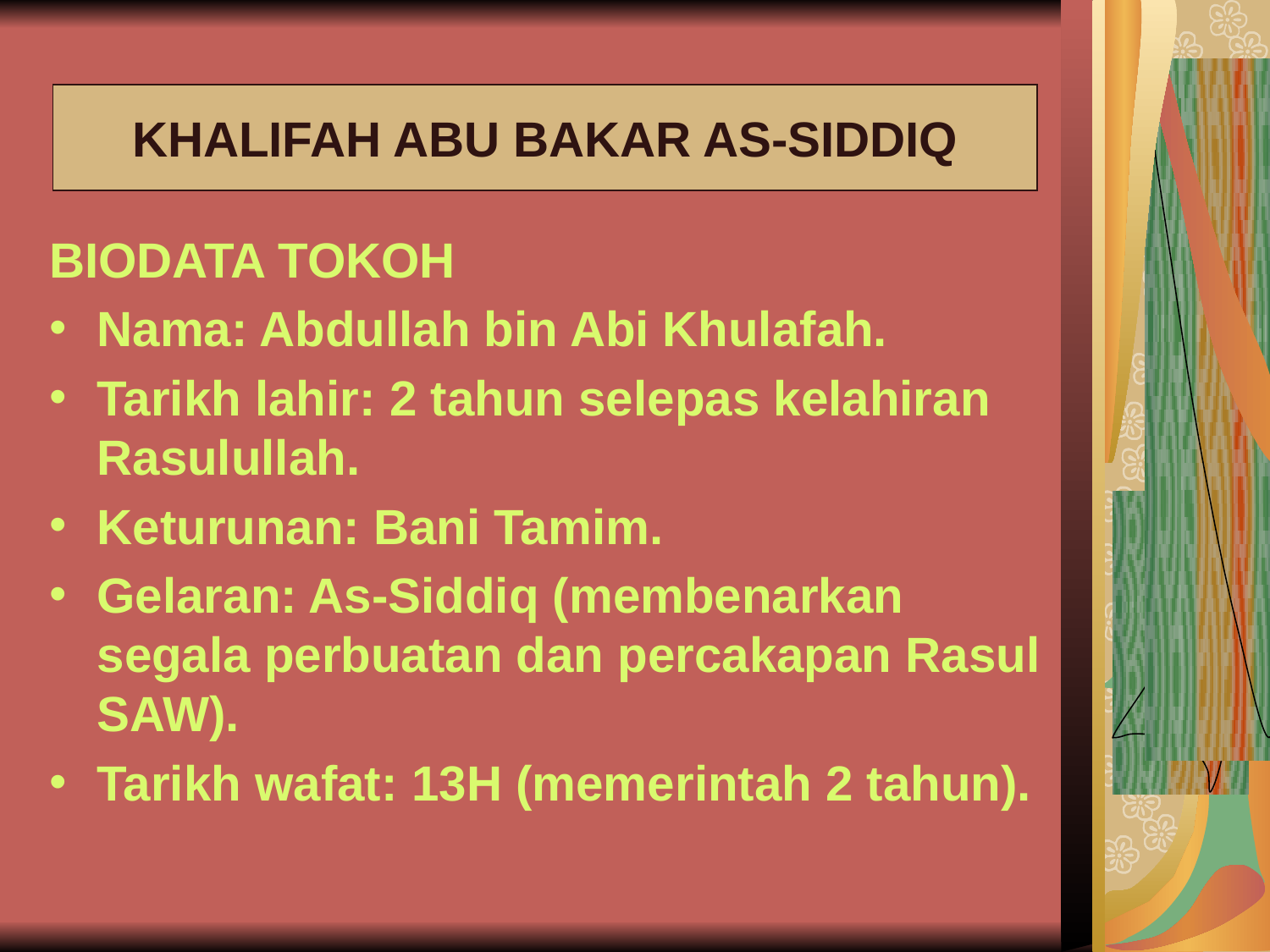

KHALIFAH ABU BAKAR AS-SIDDIQ
BIODATA TOKOH
Nama: Abdullah bin Abi Khulafah.
Tarikh lahir: 2 tahun selepas kelahiran Rasulullah.
Keturunan: Bani Tamim.
Gelaran: As-Siddiq (membenarkan segala perbuatan dan percakapan Rasul SAW).
Tarikh wafat: 13H (memerintah 2 tahun).